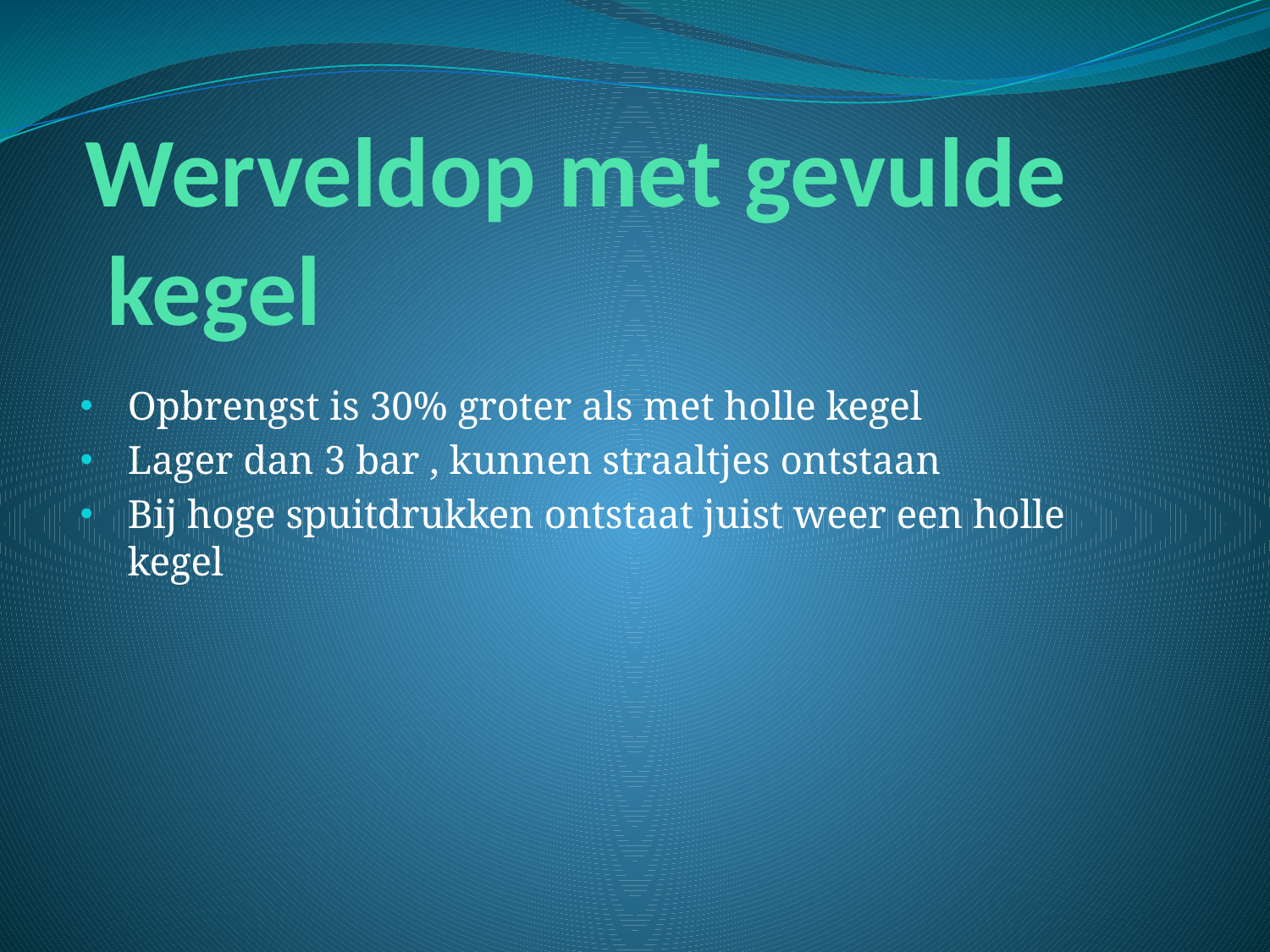

# Werveldop met gevulde kegel
Opbrengst is 30% groter als met holle kegel
Lager dan 3 bar , kunnen straaltjes ontstaan
Bij hoge spuitdrukken ontstaat juist weer een holle kegel